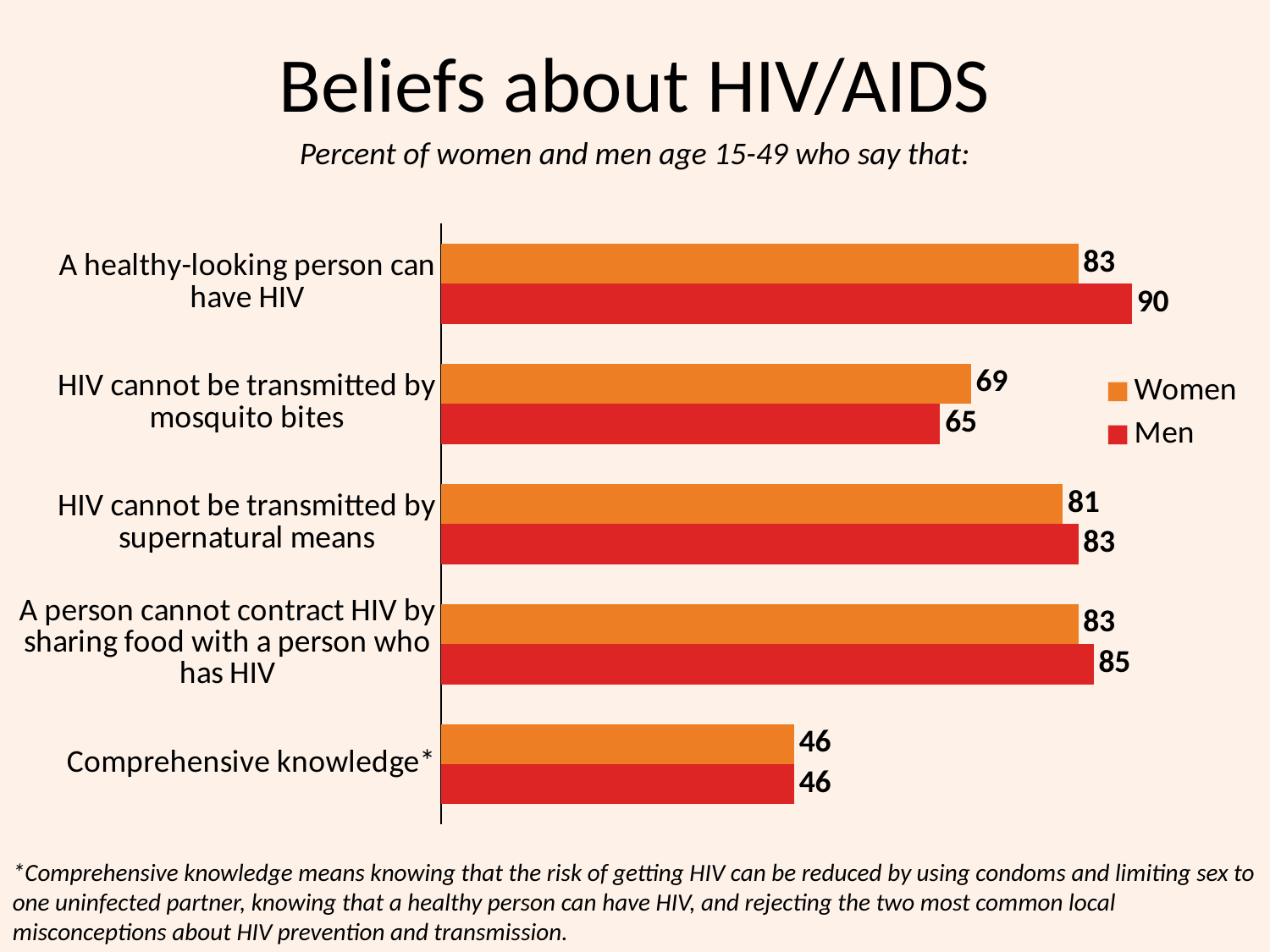

# Beliefs about HIV/AIDS
Percent of women and men age 15-49 who say that:

### Chart

| Category | Men | Women |
|---|---|---|
| Comprehensive knowledge* | 46.0 | 46.0 |
| A person cannot contract HIV by sharing food with a person who has HIV | 85.0 | 83.0 |
| HIV cannot be transmitted by supernatural means | 83.0 | 81.0 |
| HIV cannot be transmitted by mosquito bites | 65.0 | 69.0 |
| A healthy-looking person can have HIV | 90.0 | 83.0 |
*Comprehensive knowledge means knowing that the risk of getting HIV can be reduced by using condoms and limiting sex to one uninfected partner, knowing that a healthy person can have HIV, and rejecting the two most common local misconceptions about HIV prevention and transmission.